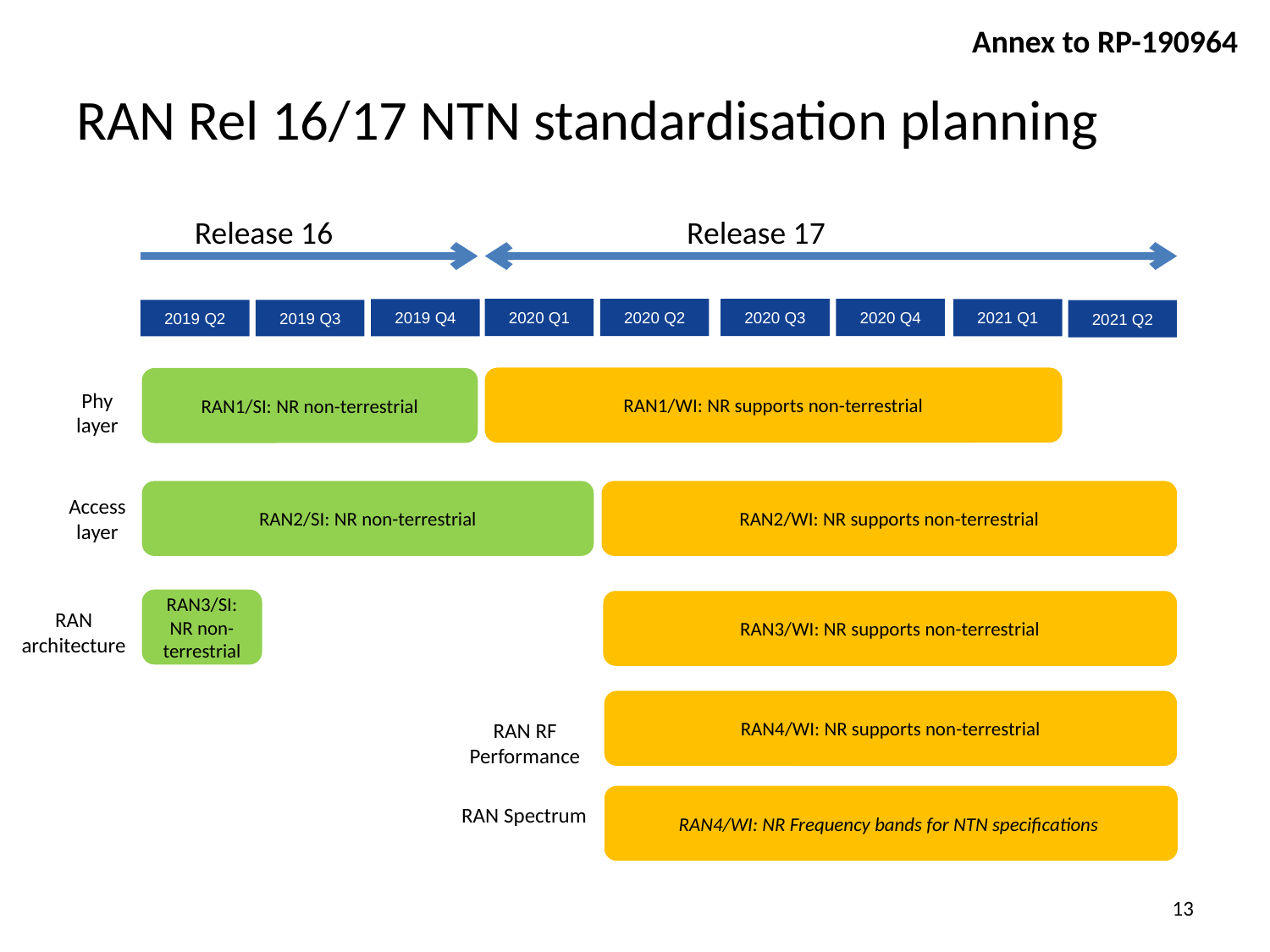

# RAN Rel 16/17 NTN standardisation planning
Release 16
Release 17
2020 Q1
2020 Q2
2020 Q3
2020 Q4
2019 Q4
2021 Q1
2019 Q2
2019 Q3
2021 Q2
RAN1/WI: NR supports non-terrestrial
RAN1/SI: NR non-terrestrial
Phy
layer
RAN2/SI: NR non-terrestrial
RAN2/WI: NR supports non-terrestrial
Access
layer
RAN3/SI: NR non-terrestrial
RAN3/WI: NR supports non-terrestrial
RAN
architecture
RAN4/WI: NR supports non-terrestrial
RAN RF
Performance
RAN4/WI: NR Frequency bands for NTN specifications
RAN Spectrum
13